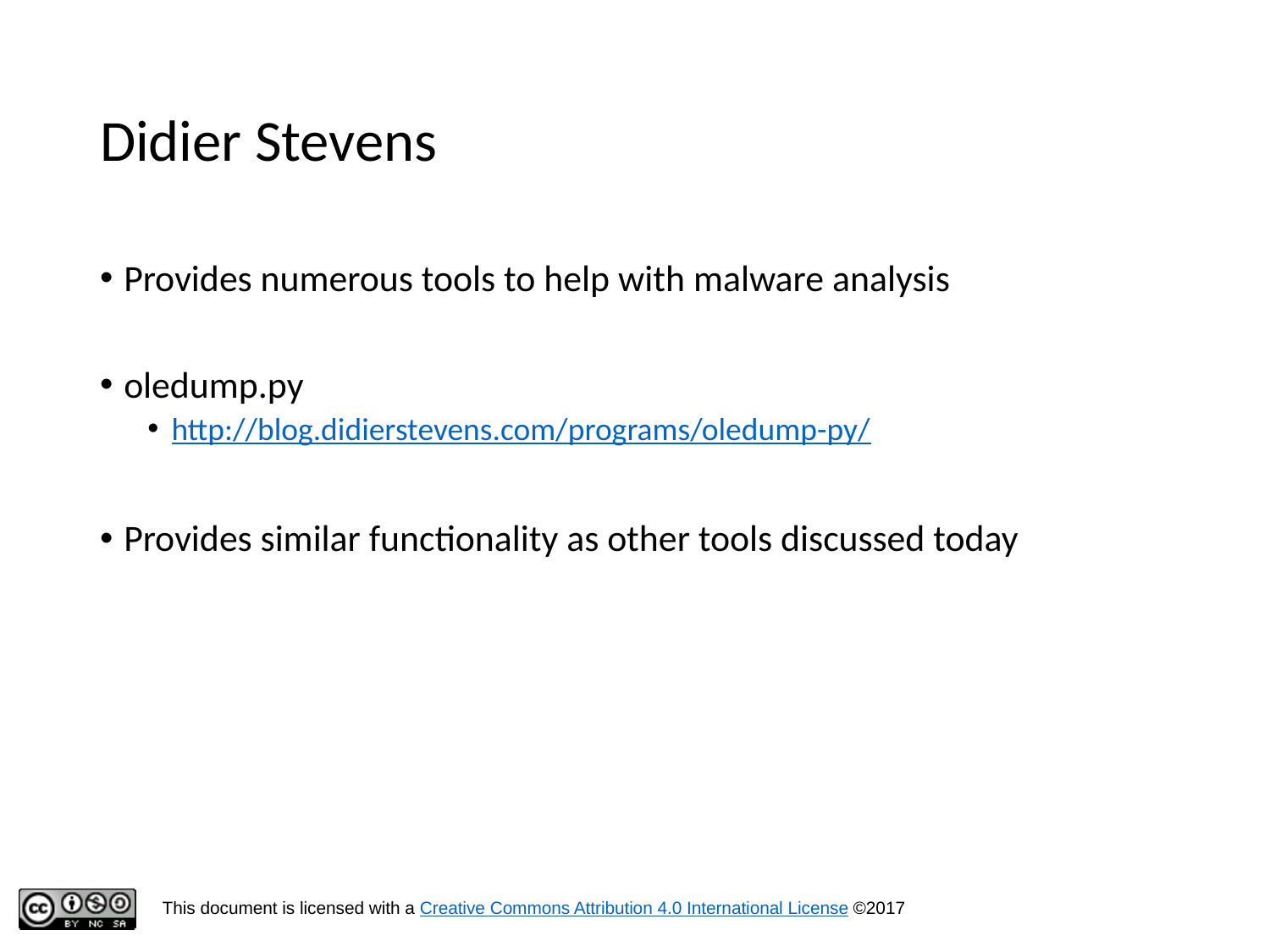

# Didier Stevens
Provides numerous tools to help with malware analysis

oledump.py
http://blog.didierstevens.com/programs/oledump-py/

Provides similar functionality as other tools discussed today